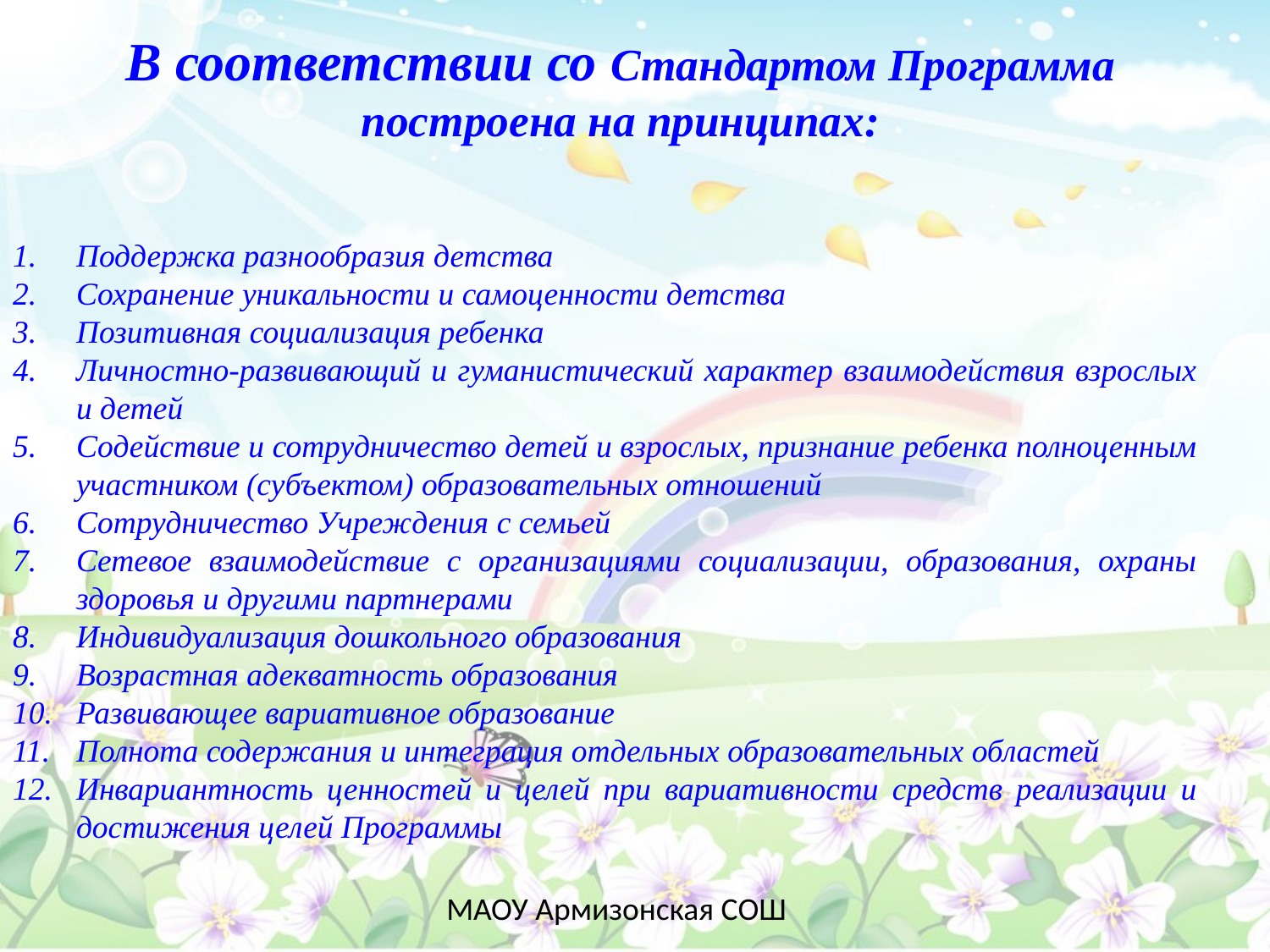

В соответствии со Стандартом Программа построена на принципах:
Поддержка разнообразия детства
Сохранение уникальности и самоценности детства
Позитивная социализация ребенка
Личностно-развивающий и гуманистический характер взаимодействия взрослых и детей
Содействие и сотрудничество детей и взрослых, признание ребенка полноценным участником (субъектом) образовательных отношений
Сотрудничество Учреждения с семьей
Сетевое взаимодействие с организациями социализации, образования, охраны здоровья и другими партнерами
Индивидуализация дошкольного образования
Возрастная адекватность образования
Развивающее вариативное образование
Полнота содержания и интеграция отдельных образовательных областей
Инвариантность ценностей и целей при вариативности средств реализации и достижения целей Программы

МАОУ Армизонская СОШ